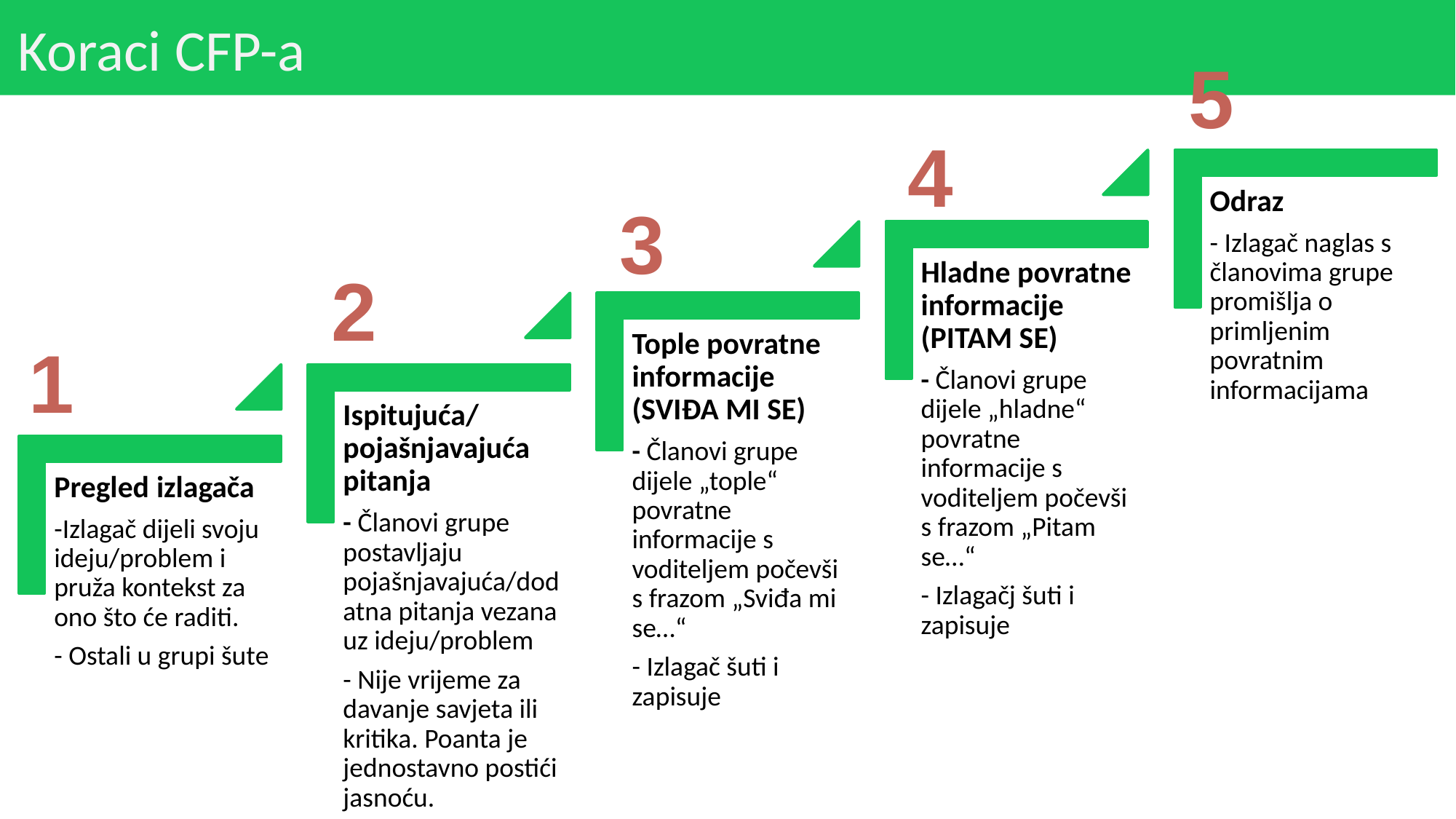

# Koraci CFP-a
5
4

Odraz
- Izlagač naglas s članovima grupe promišlja o primljenim povratnim informacijama

Hladne povratne informacije (PITAM SE)
- Članovi grupe dijele „hladne“ povratne informacije s voditeljem počevši s frazom „Pitam se…“
- Izlagačj šuti i zapisuje

Tople povratne informacije (SVIĐA MI SE)
- Članovi grupe dijele „tople“ povratne informacije s voditeljem počevši s frazom „Sviđa mi se…“
- Izlagač šuti i zapisuje

Ispitujuća/pojašnjavajuća pitanja
- Članovi grupe postavljaju pojašnjavajuća/dodatna pitanja vezana uz ideju/problem
- Nije vrijeme za davanje savjeta ili kritika. Poanta je jednostavno postići jasnoću.

Pregled izlagača
-Izlagač dijeli svoju ideju/problem i pruža kontekst za ono što će raditi.
- Ostali u grupi šute
3
2
1